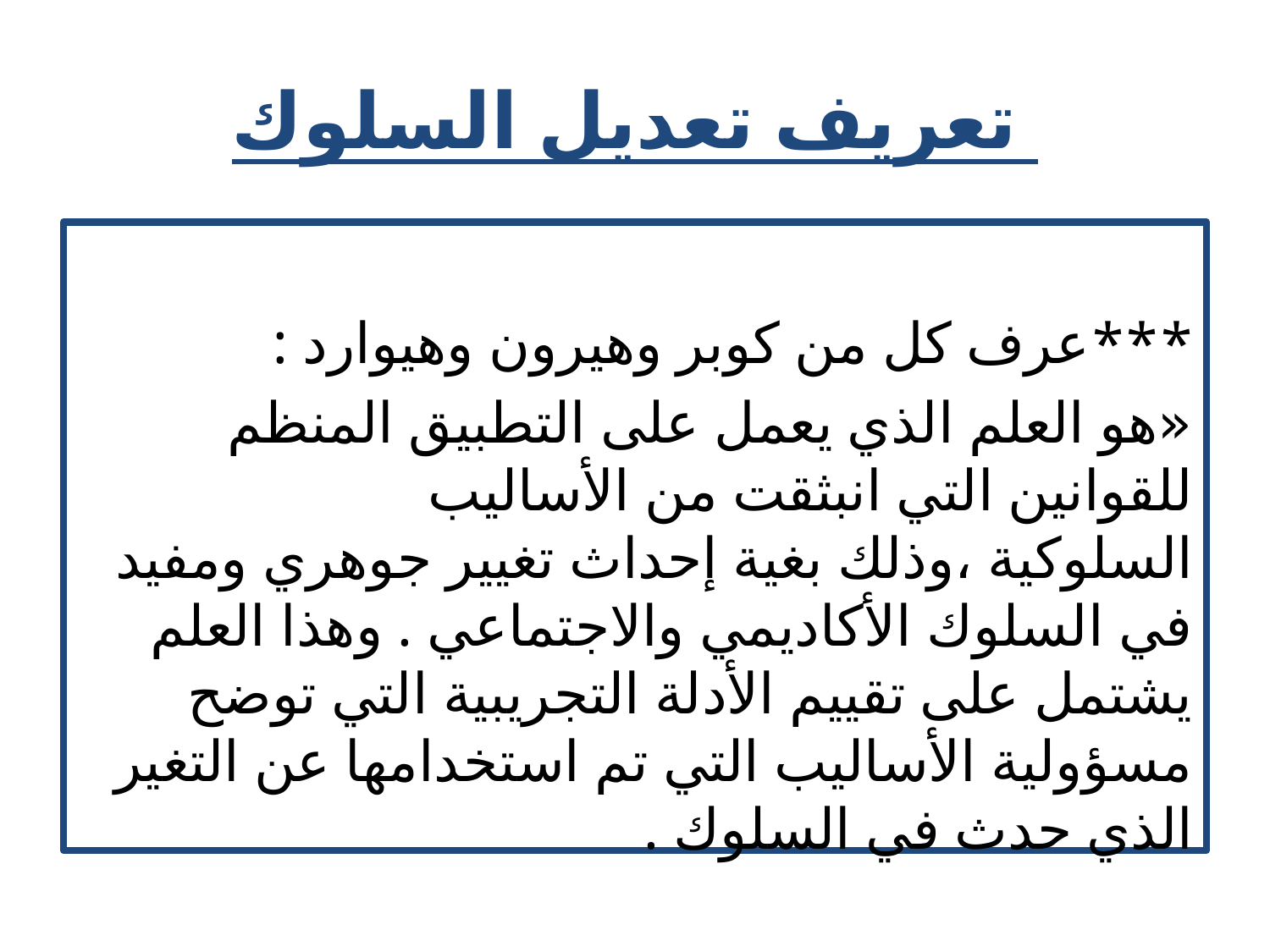

# تعريف تعديل السلوك

***عرف كل من كوبر وهيرون وهيوارد :
«هو العلم الذي يعمل على التطبيق المنظم للقوانين التي انبثقت من الأساليب السلوكية ،وذلك بغية إحداث تغيير جوهري ومفيد في السلوك الأكاديمي والاجتماعي . وهذا العلم يشتمل على تقييم الأدلة التجريبية التي توضح مسؤولية الأساليب التي تم استخدامها عن التغير الذي حدث في السلوك .